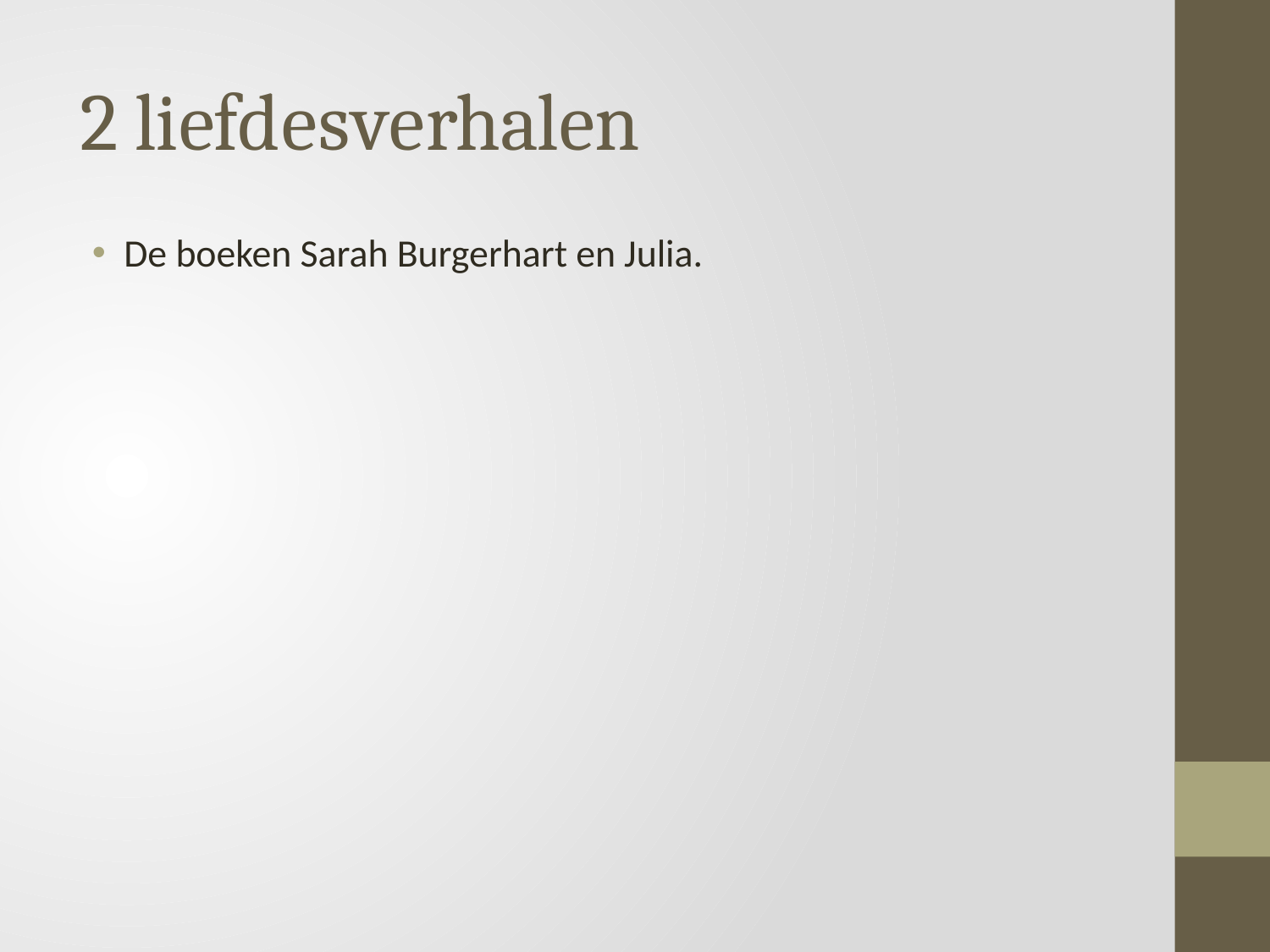

# 2 liefdesverhalen
De boeken Sarah Burgerhart en Julia.